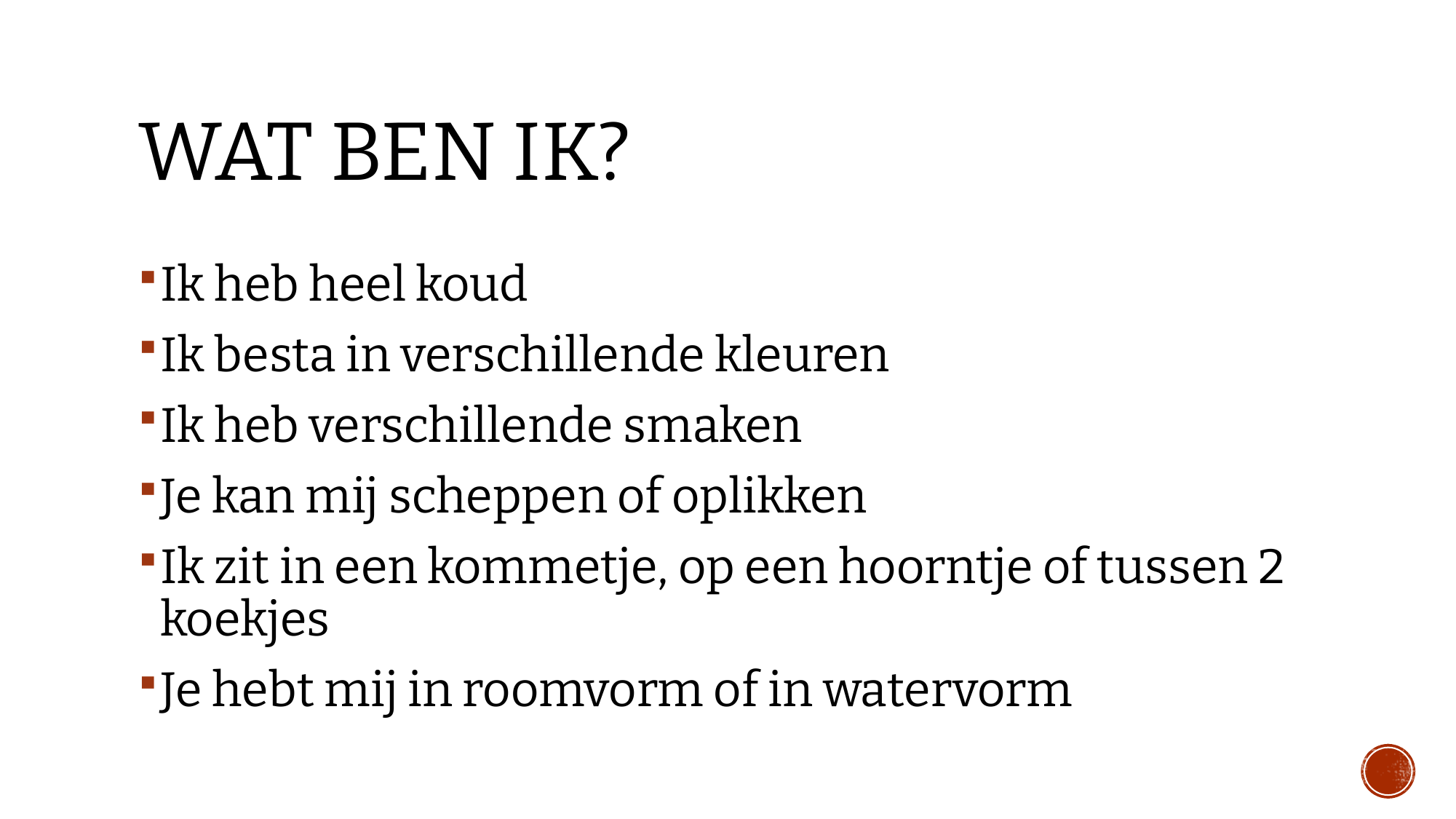

# Wat ben ik?
Ik heb heel koud
Ik besta in verschillende kleuren
Ik heb verschillende smaken
Je kan mij scheppen of oplikken
Ik zit in een kommetje, op een hoorntje of tussen 2 koekjes
Je hebt mij in roomvorm of in watervorm